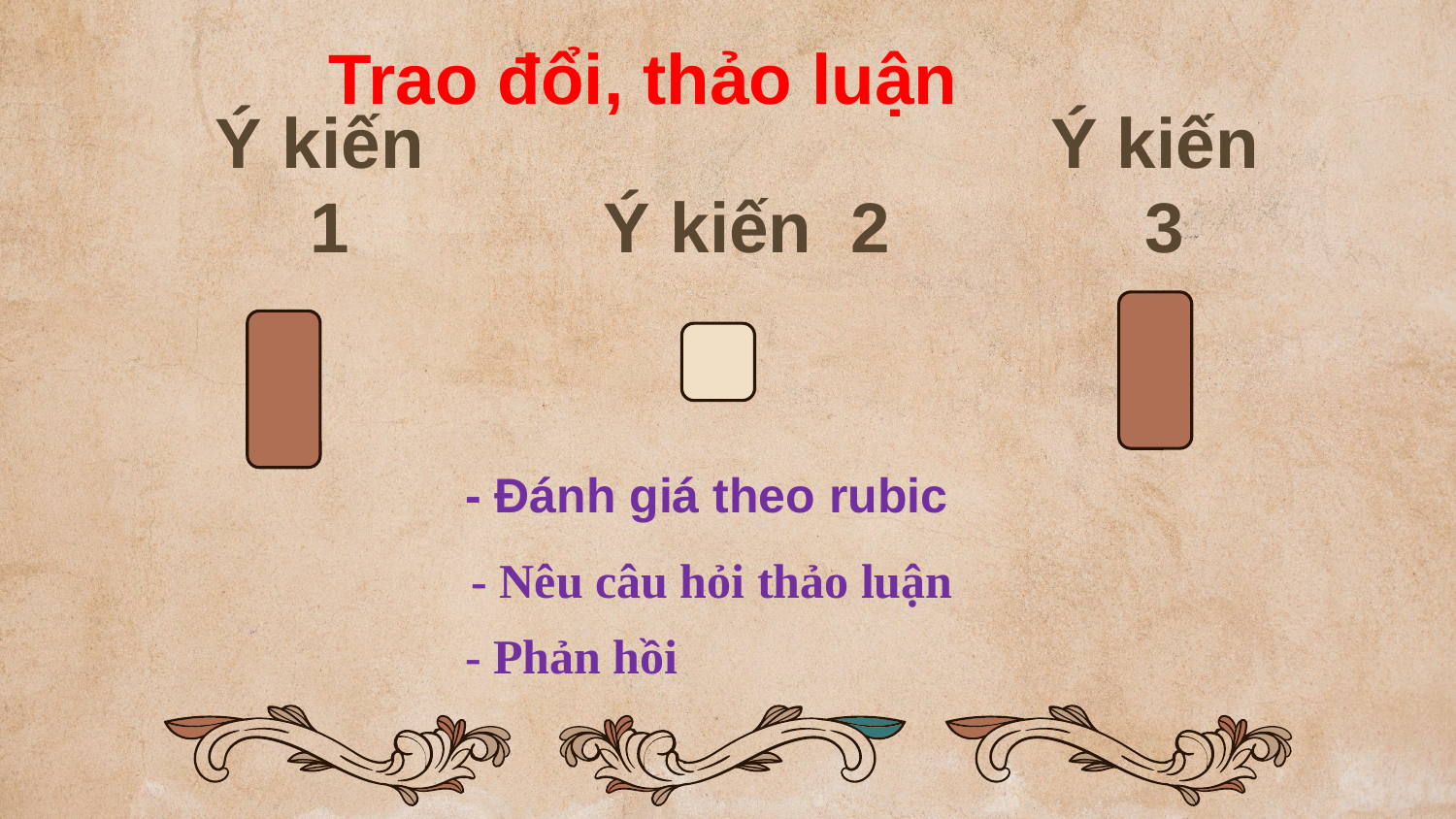

# Trao đổi, thảo luận
Ý kiến  2
Ý kiến  1
Ý kiến  3

- Đánh giá theo rubic
- Nêu câu hỏi thảo luận
- Phản hồi